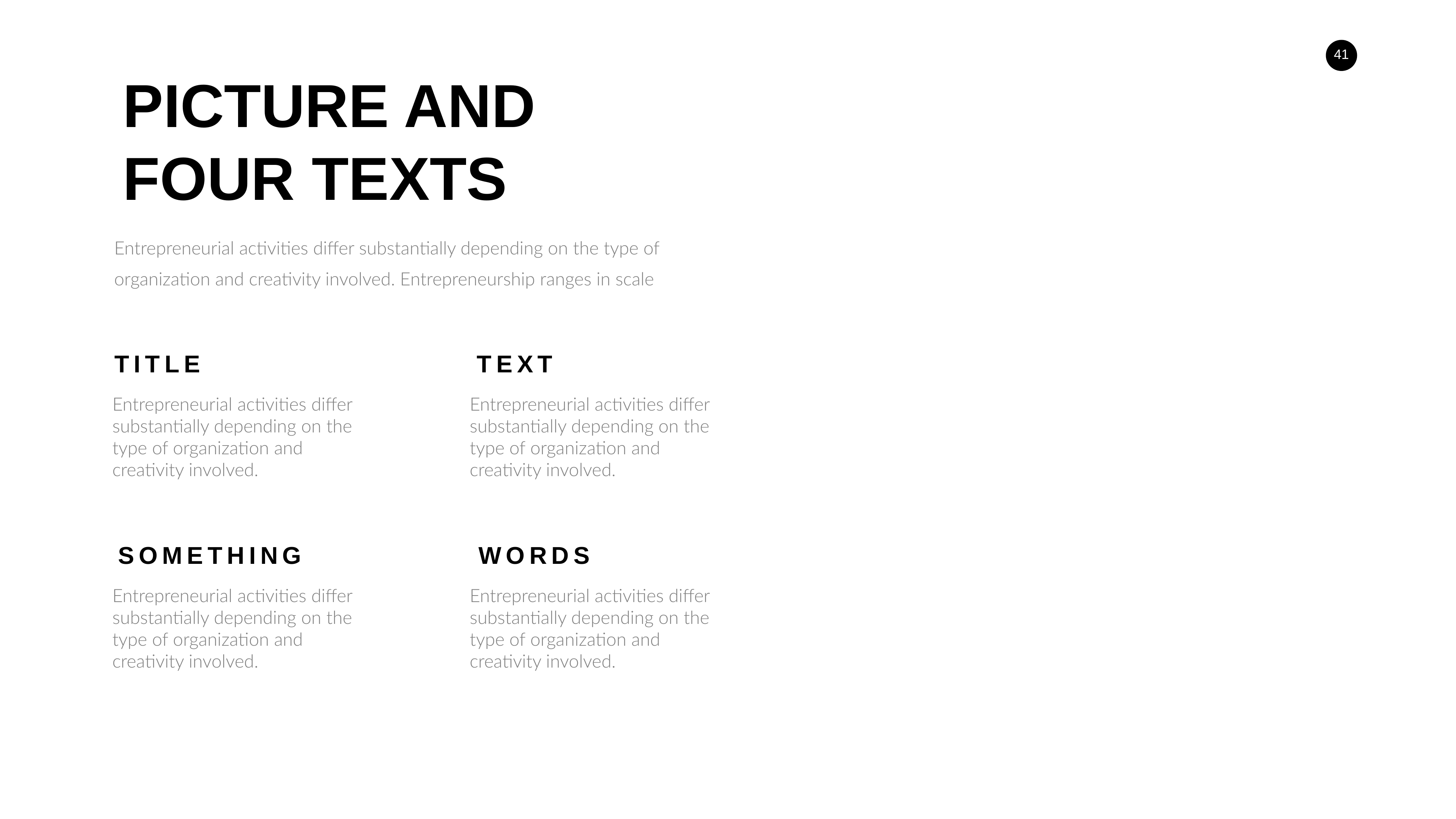

PICTURE AND
FOUR TEXTS
Entrepreneurial activities differ substantially depending on the type of organization and creativity involved. Entrepreneurship ranges in scale
TITLE
TEXT
Entrepreneurial activities differ substantially depending on the type of organization and creativity involved.
Entrepreneurial activities differ substantially depending on the type of organization and creativity involved.
SOMETHING
WORDS
Entrepreneurial activities differ substantially depending on the type of organization and creativity involved.
Entrepreneurial activities differ substantially depending on the type of organization and creativity involved.